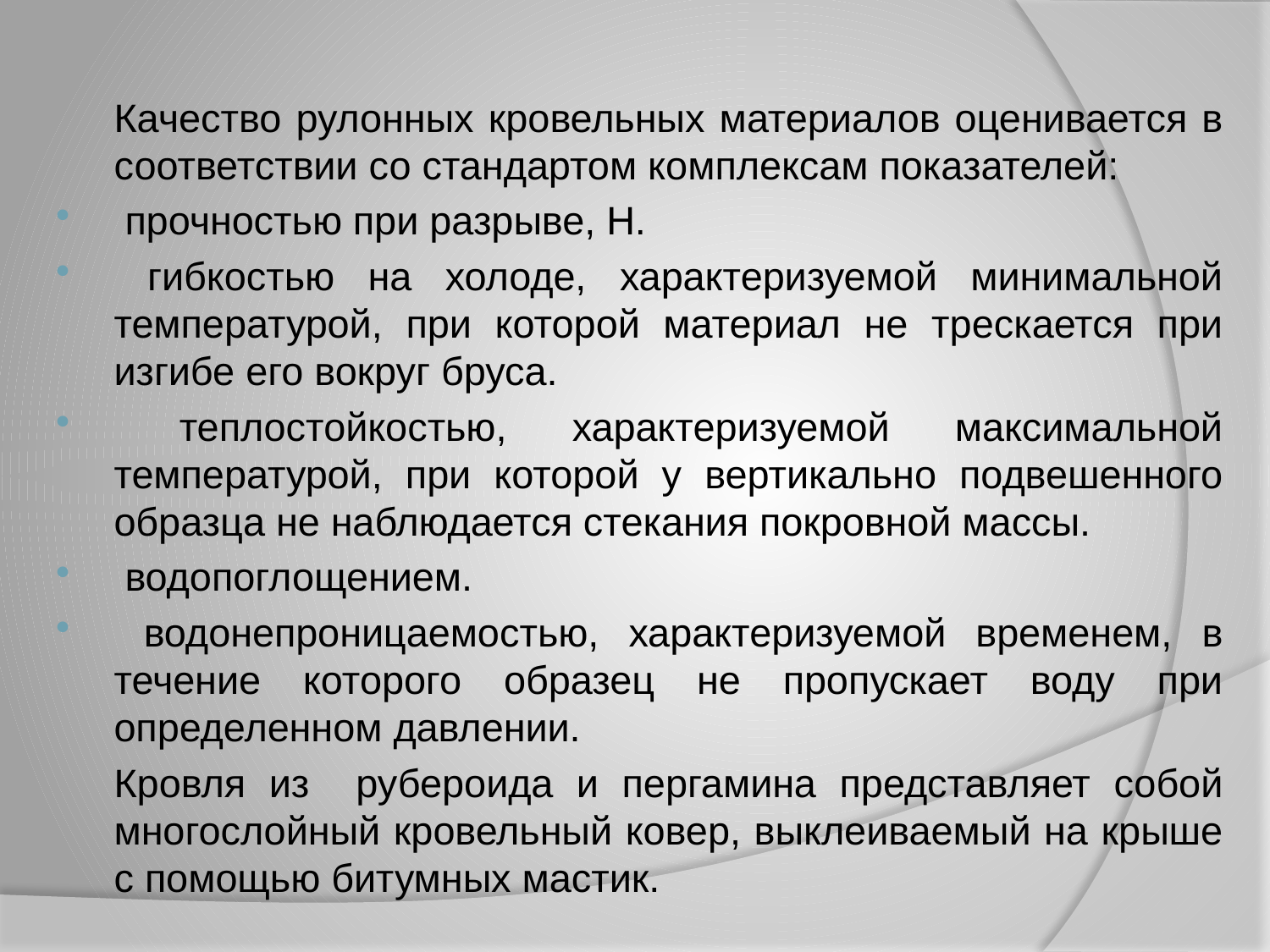

#
	Качество рулонных кровельных материалов оценивается в соответствии со стандартом комплексам показателей:
 прочностью при разрыве, Н.
 гибкостью на холоде, характеризуемой минимальной температурой, при которой материал не трескается при изгибе его вокруг бруса.
 теплостойкостью, характеризуемой максимальной температурой, при которой у вертикально подвешенного образца не наблюдается стекания покровной массы.
 водопоглощением.
 водонепроницаемостью, характеризуемой временем, в течение которого образец не пропускает воду при определенном давлении.
		Кровля из  рубероида и пергамина представляет собой многослойный кровельный ковер, выклеиваемый на крыше с помощью битумных мастик.